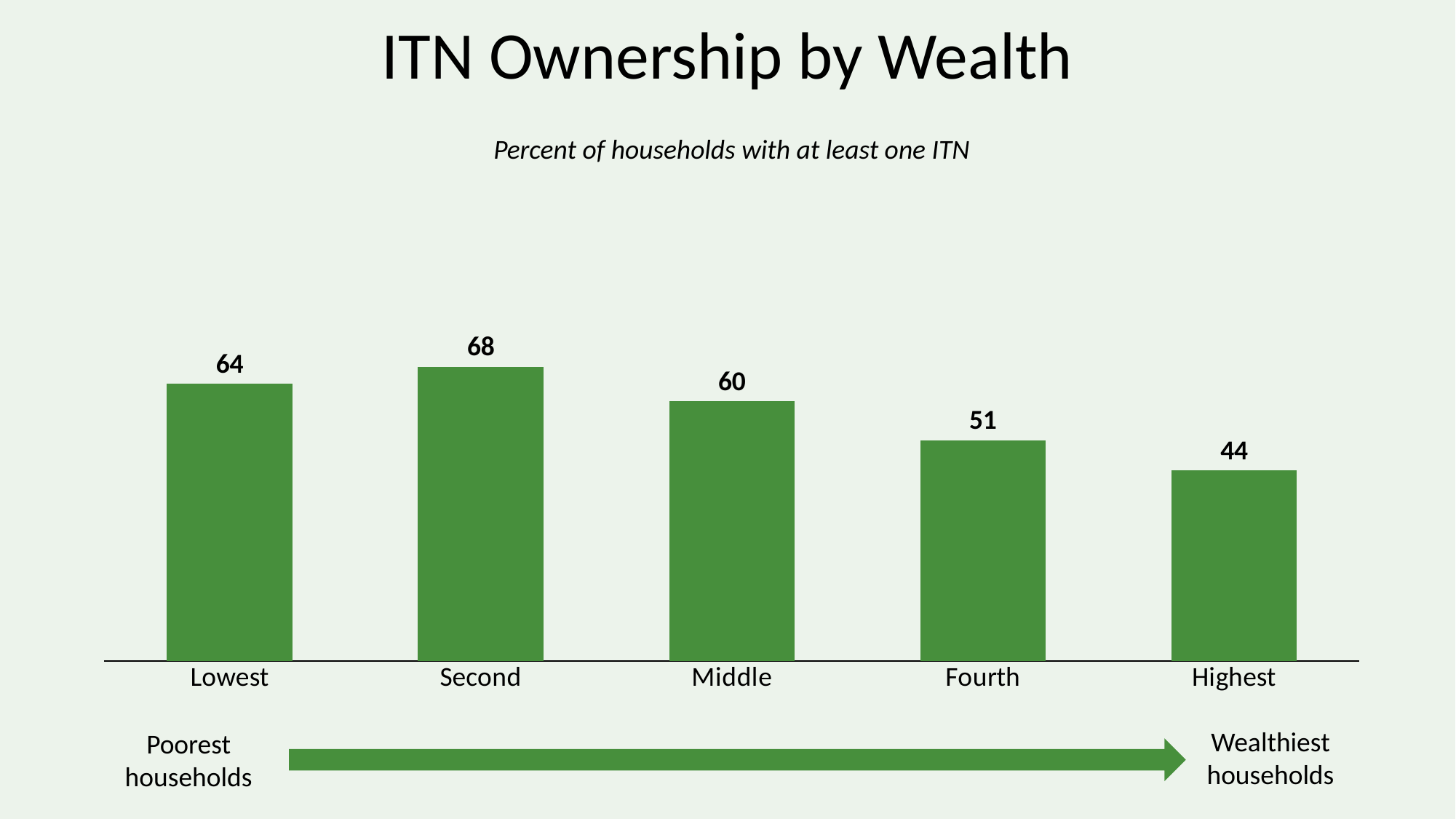

# ITN Ownership by Wealth
Percent of households with at least one ITN

### Chart

| Category | Series 1 |
|---|---|
| Lowest | 64.0 |
| Second | 68.0 |
| Middle | 60.0 |
| Fourth | 51.0 |
| Highest | 44.0 |
Wealthiest households
Poorest households